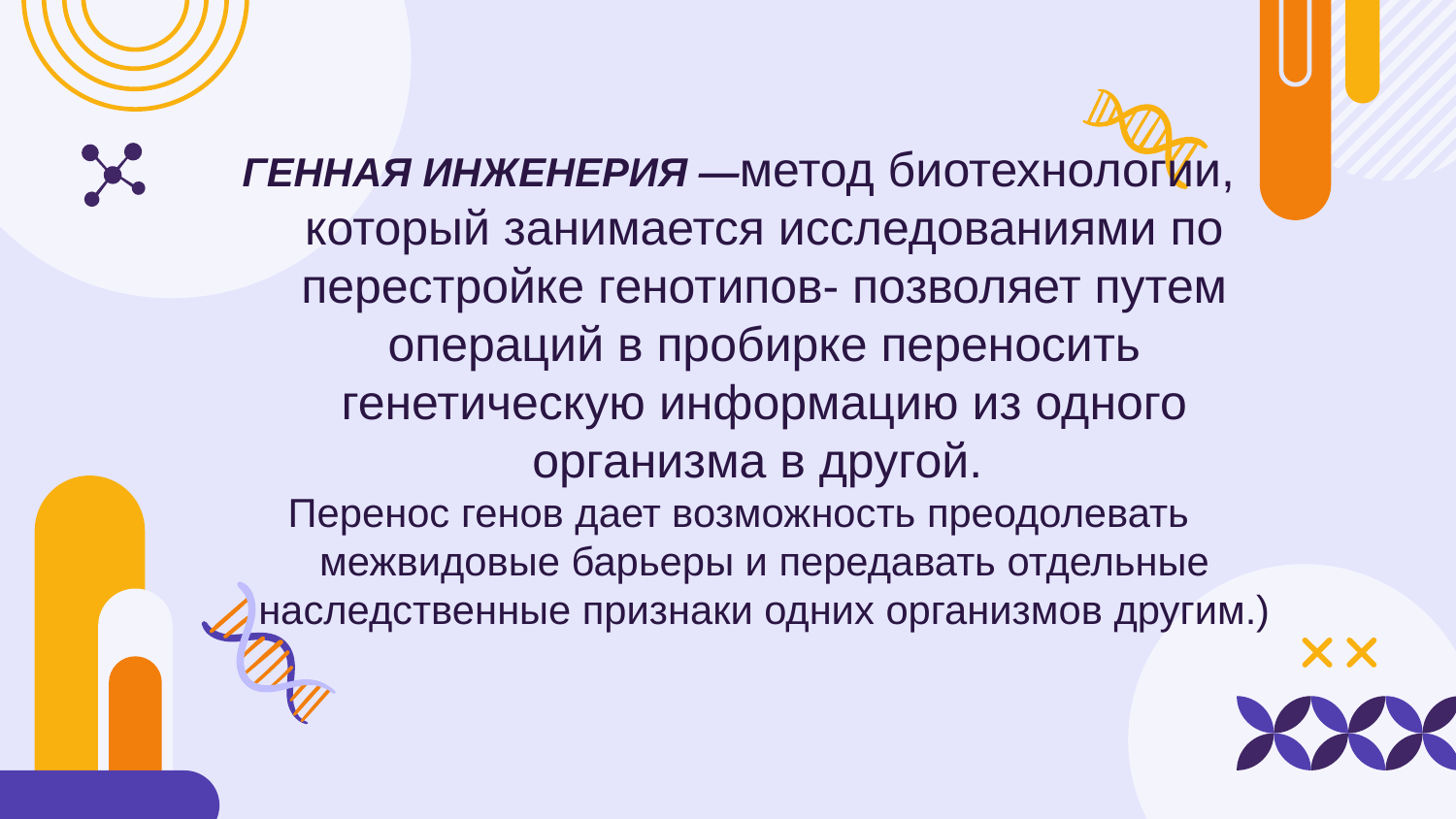

ГЕННАЯ ИНЖЕНЕРИЯ —метод биотехнологии, который занимается исследованиями по перестройке генотипов- позволяет путем операций в пробирке переносить генетическую информацию из одного организма в другой.
Перенос генов дает возможность преодолевать межвидовые барьеры и передавать отдельные наследственные признаки одних организмов другим.)
#